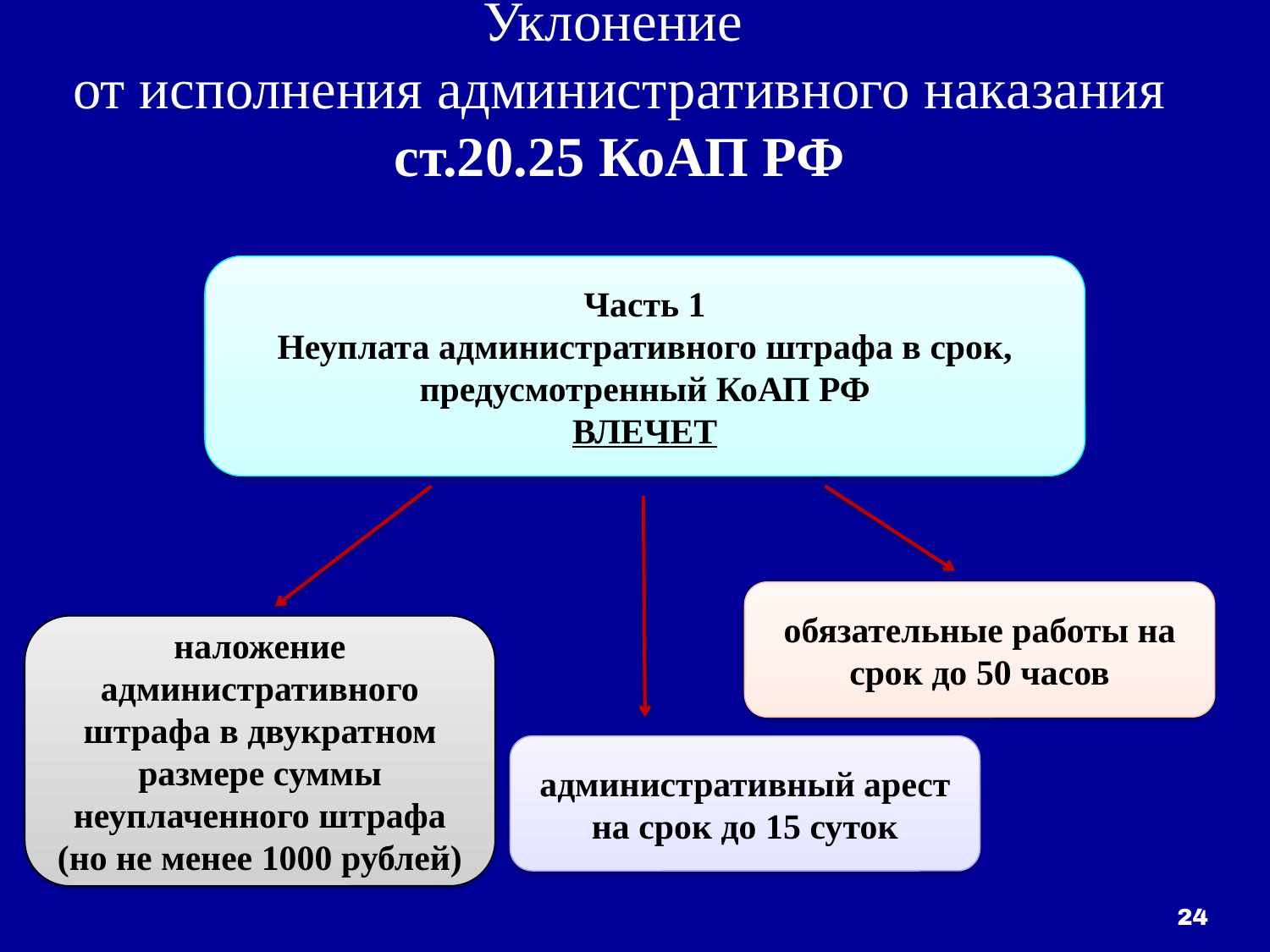

# Уклонение от исполнения административного наказания ст.20.25 КоАП РФ
Часть 1
Неуплата административного штрафа в срок, предусмотренный КоАП РФ
ВЛЕЧЕТ
обязательные работы на срок до 50 часов
наложение административного штрафа в двукратном размере суммы неуплаченного штрафа (но не менее 1000 рублей)
административный арест на срок до 15 суток
24